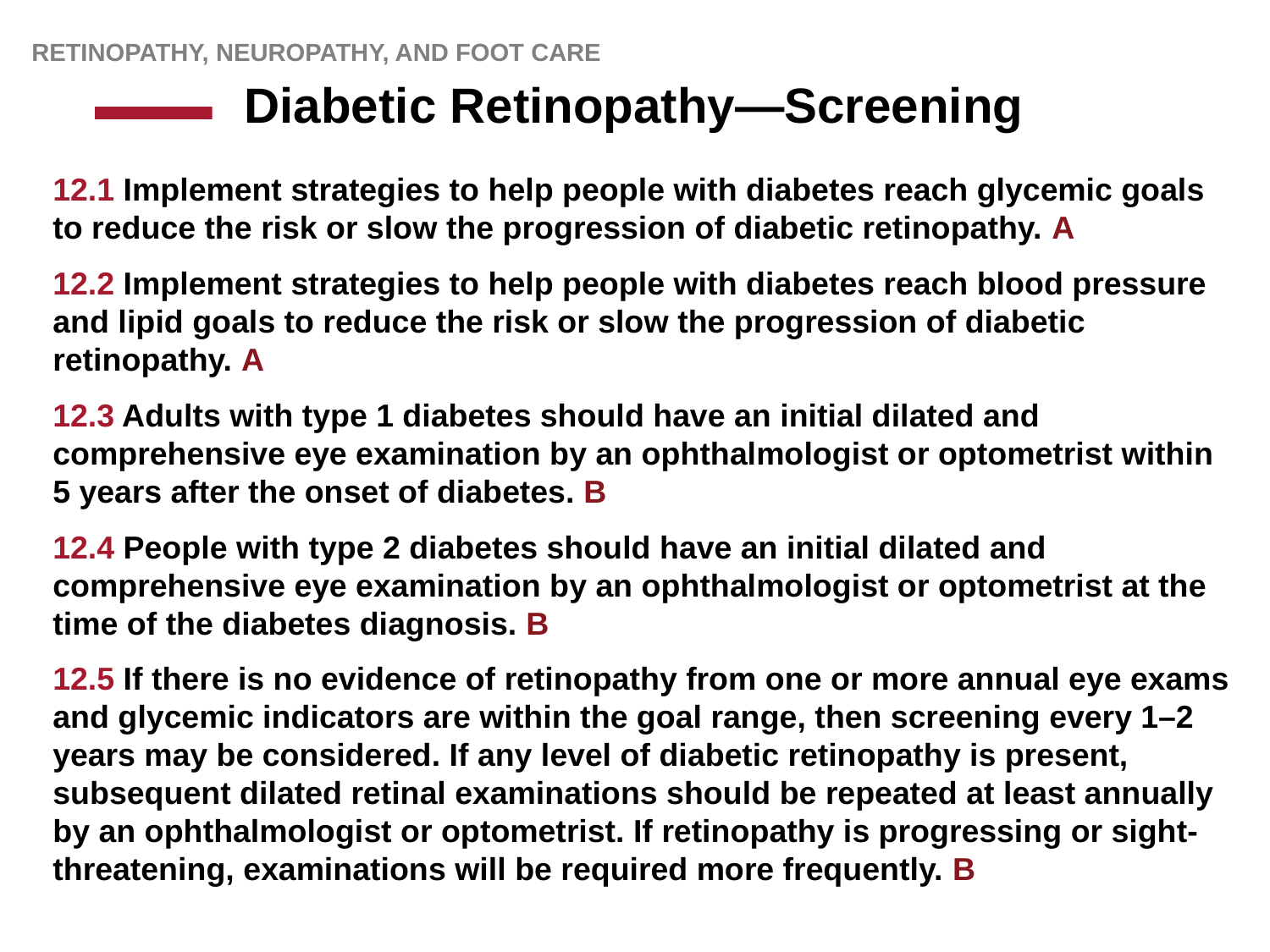

Retinopathy, neuropathy, and foot care
# Diabetic Retinopathy—Screening
12.1 Implement strategies to help people with diabetes reach glycemic goals to reduce the risk or slow the progression of diabetic retinopathy. A
12.2 Implement strategies to help people with diabetes reach blood pressure and lipid goals to reduce the risk or slow the progression of diabetic retinopathy. A
12.3 Adults with type 1 diabetes should have an initial dilated and comprehensive eye examination by an ophthalmologist or optometrist within 5 years after the onset of diabetes. B
12.4 People with type 2 diabetes should have an initial dilated and comprehensive eye examination by an ophthalmologist or optometrist at the time of the diabetes diagnosis. B
12.5 If there is no evidence of retinopathy from one or more annual eye exams and glycemic indicators are within the goal range, then screening every 1–2 years may be considered. If any level of diabetic retinopathy is present, subsequent dilated retinal examinations should be repeated at least annually by an ophthalmologist or optometrist. If retinopathy is progressing or sight-threatening, examinations will be required more frequently. B